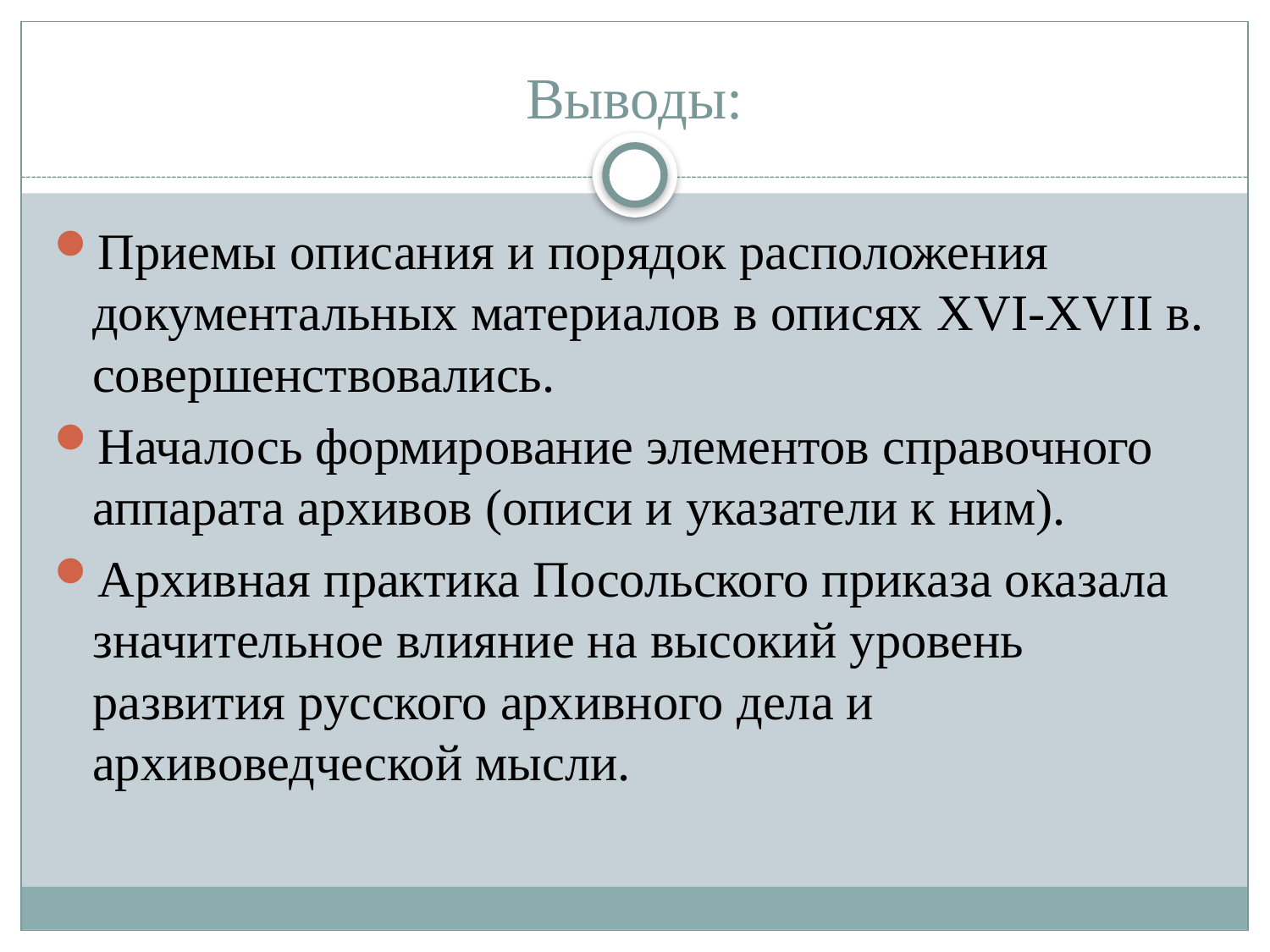

# Выводы:
Приемы описания и порядок расположения документальных материалов в описях XVI-XVII в. совершенствовались.
Началось формирование элементов справочного аппарата архивов (описи и указатели к ним).
Архивная практика Посольского приказа оказала значительное влияние на высокий уровень развития русского архивного дела и архивоведческой мысли.